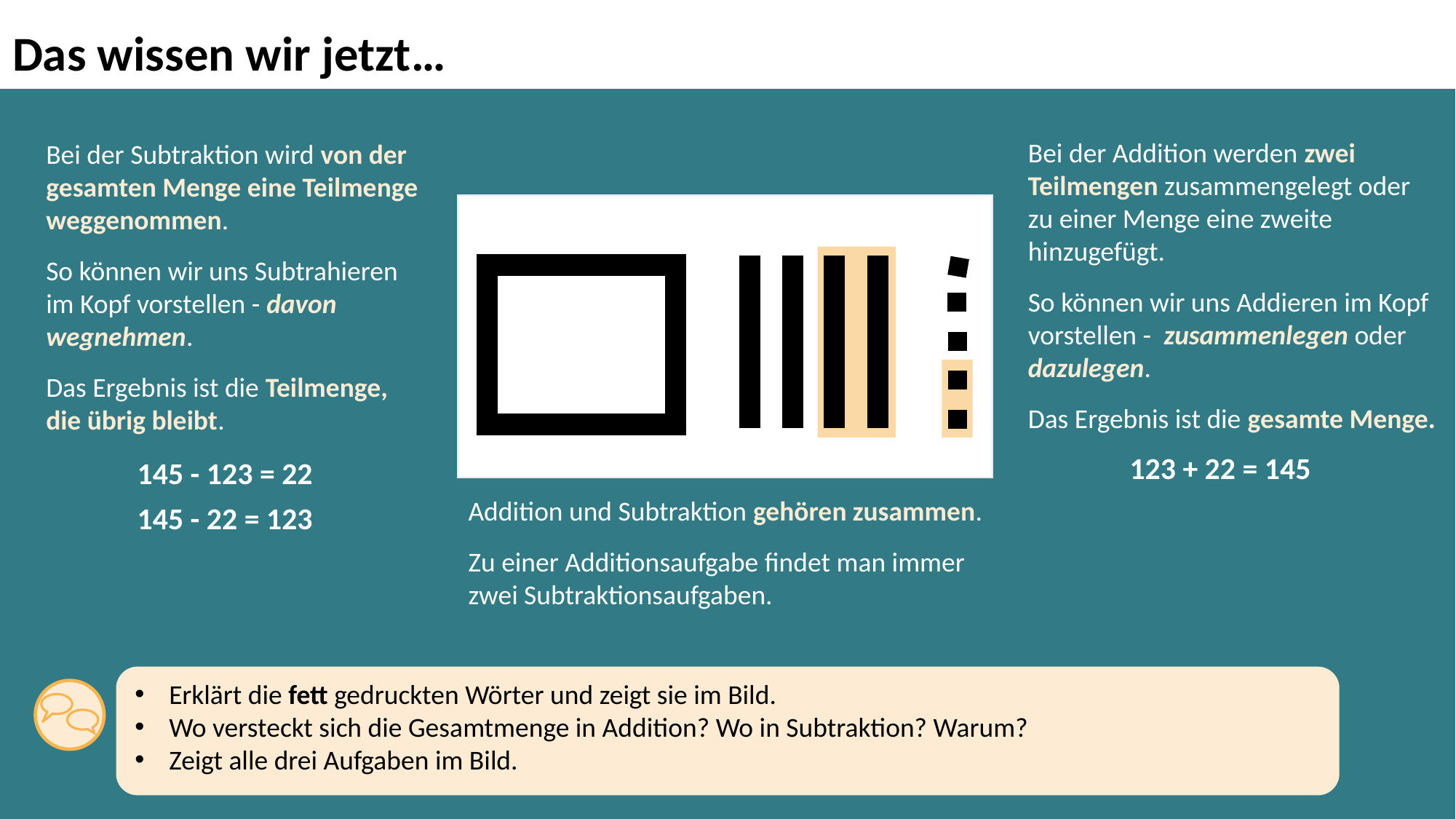

# Das wissen wir jetzt…

Bei der Addition werden zwei Teilmengen zusammengelegt oder zu einer Menge eine zweite hinzugefügt.

So können wir uns Addieren im Kopf vorstellen -  zusammenlegen oder dazulegen.

Das Ergebnis ist die gesamte Menge.
Bei der Subtraktion wird von der gesamten Menge eine Teilmenge weggenommen.

So können wir uns Subtrahieren im Kopf vorstellen - davon wegnehmen.

Das Ergebnis ist die Teilmenge,
die übrig bleibt.

123 + 22 = 145
145 - 123 = 22
Addition und Subtraktion gehören zusammen.

Zu einer Additionsaufgabe findet man immer
zwei Subtraktionsaufgaben.
145 - 22 = 123

Erklärt die fett gedruckten Wörter und zeigt sie im Bild.
Wo versteckt sich die Gesamtmenge in Addition? Wo in Subtraktion? Warum?
Zeigt alle drei Aufgaben im Bild.